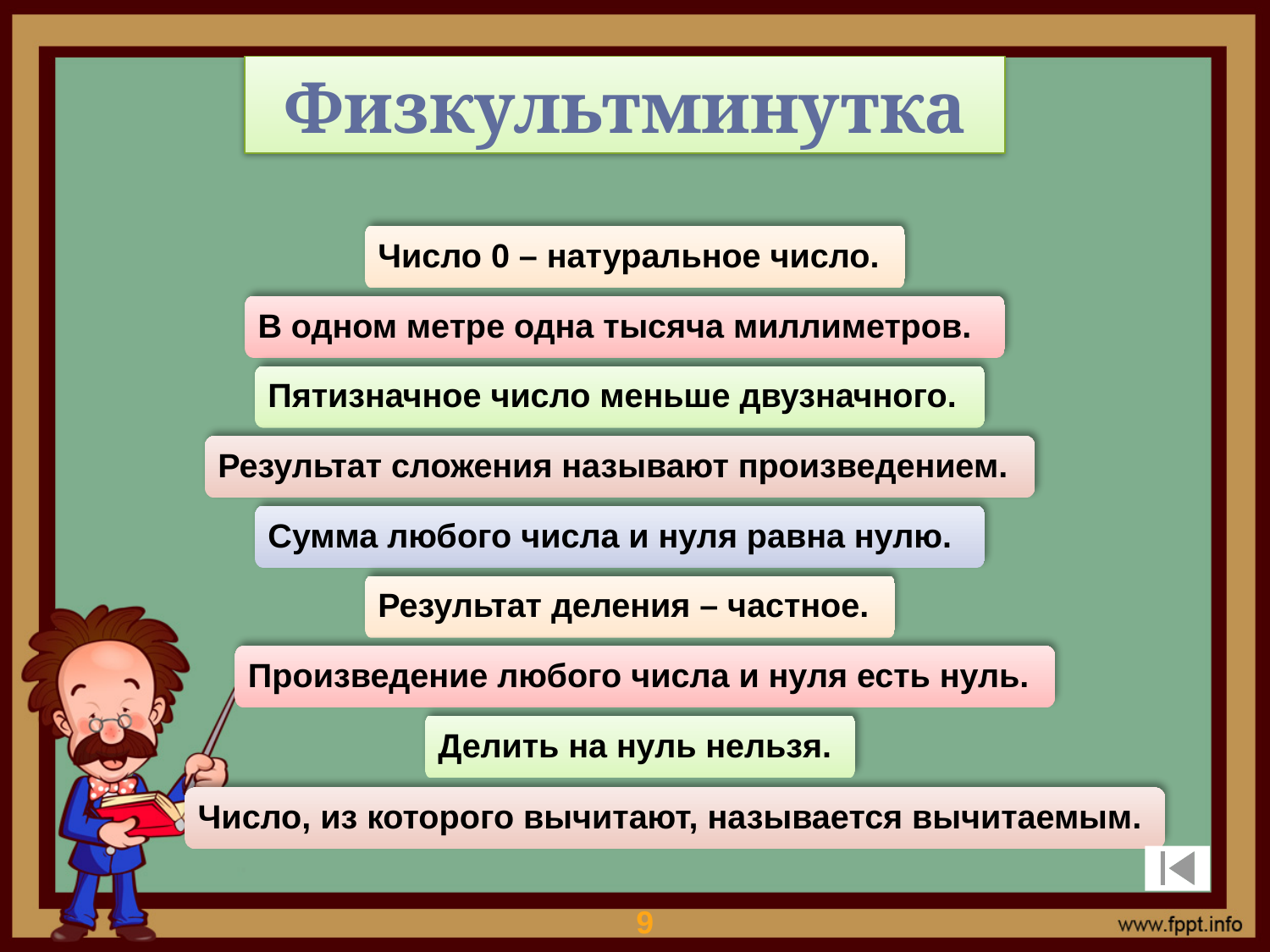

Физкультминутка
Число 0 – натуральное число.
В одном метре одна тысяча миллиметров.
Пятизначное число меньше двузначного.
Результат сложения называют произведением.
Сумма любого числа и нуля равна нулю.
Результат деления – частное.
Произведение любого числа и нуля есть нуль.
Делить на нуль нельзя.
Число, из которого вычитают, называется вычитаемым.

9